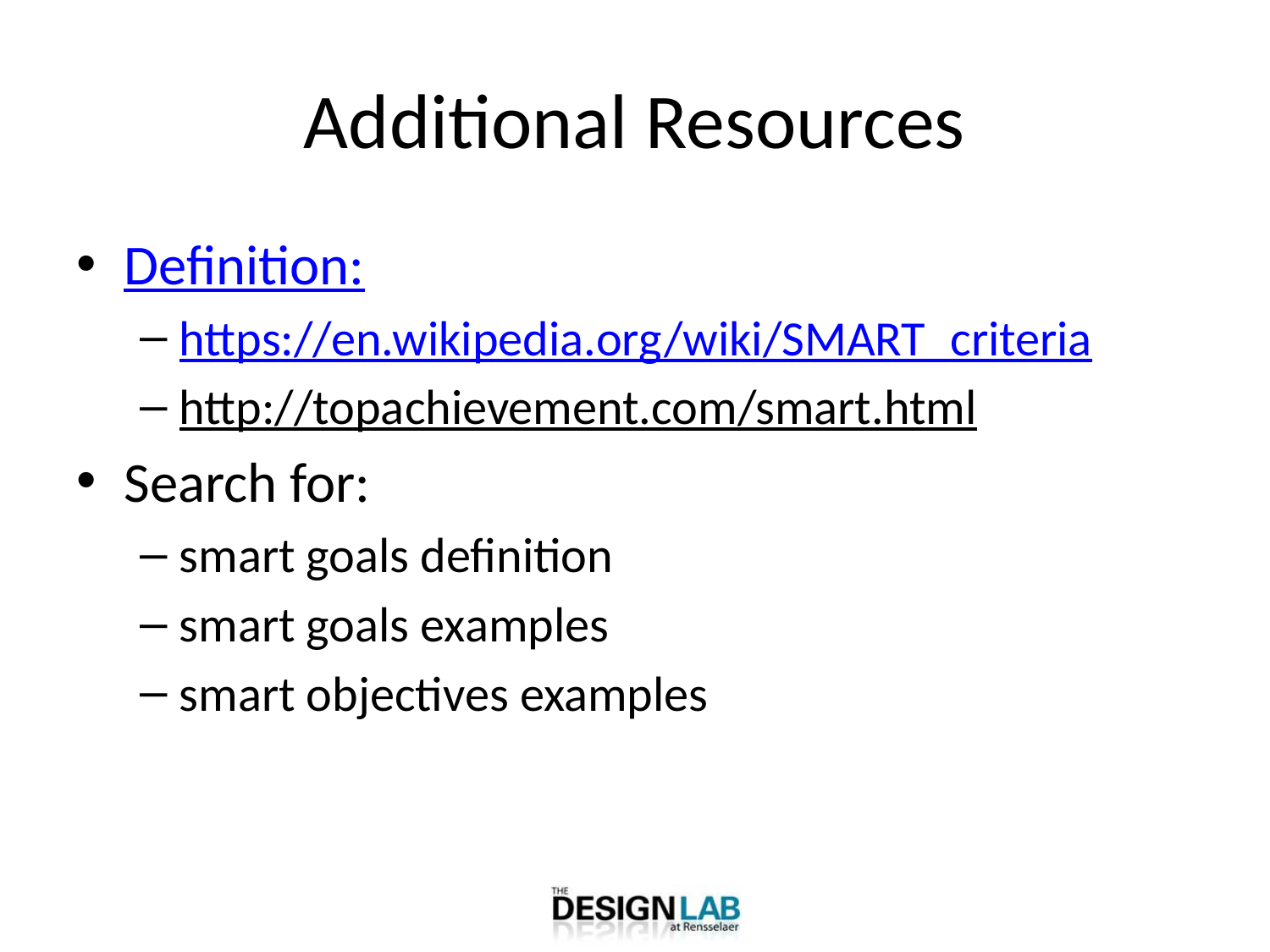

# Additional Resources
Definition:
https://en.wikipedia.org/wiki/SMART_criteria
http://topachievement.com/smart.html
Search for:
smart goals definition
smart goals examples
smart objectives examples